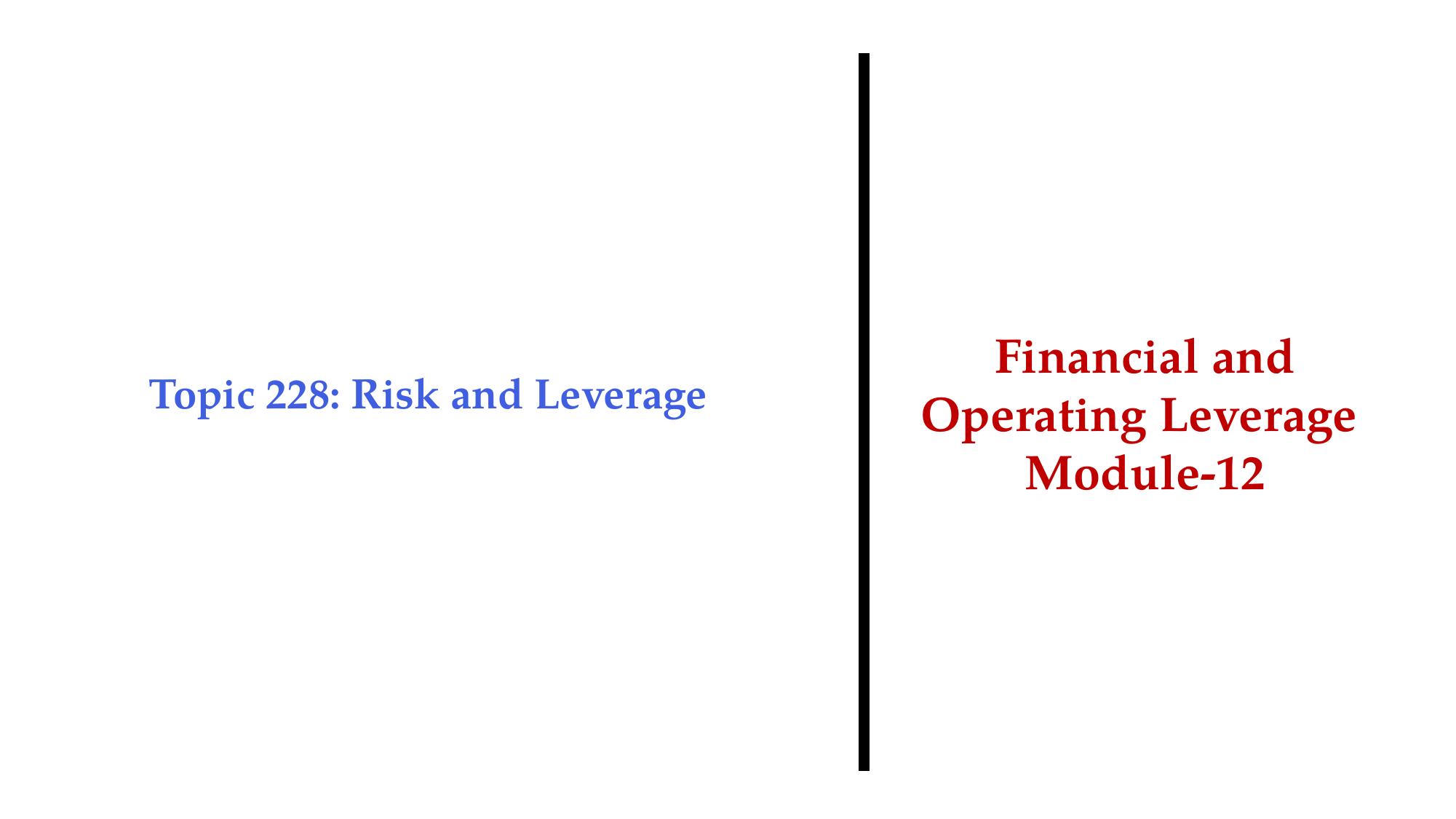

Topic 228: Risk and Leverage
Financial and Operating Leverage
Module-12